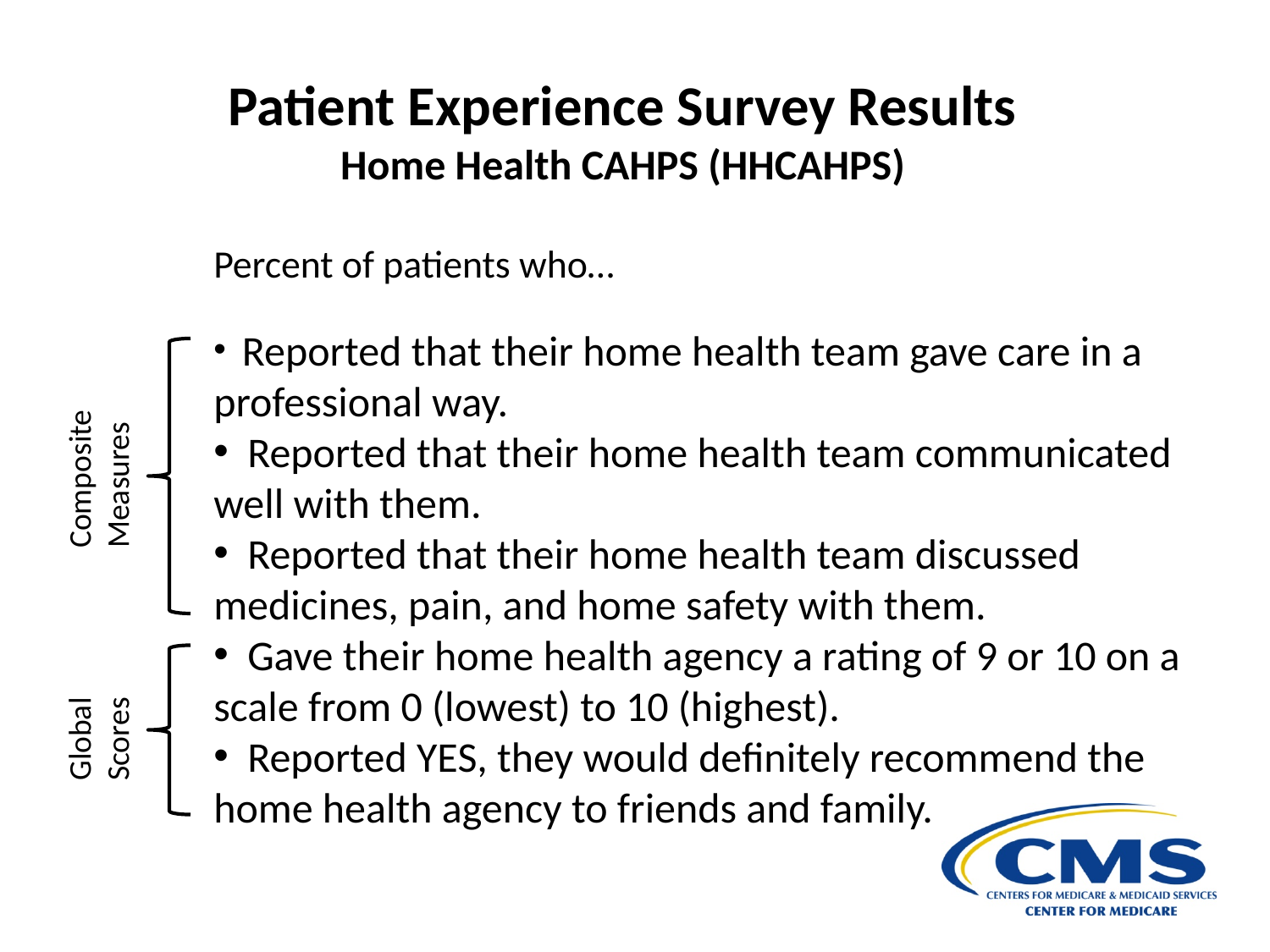

Patient Experience Survey Results
Home Health CAHPS (HHCAHPS)
Percent of patients who…

  Reported that their home health team gave care in a professional way.
  Reported that their home health team communicated well with them.
  Reported that their home health team discussed medicines, pain, and home safety with them.
  Gave their home health agency a rating of 9 or 10 on a scale from 0 (lowest) to 10 (highest).
  Reported YES, they would definitely recommend the home health agency to friends and family.

Composite Measures
Global Scores